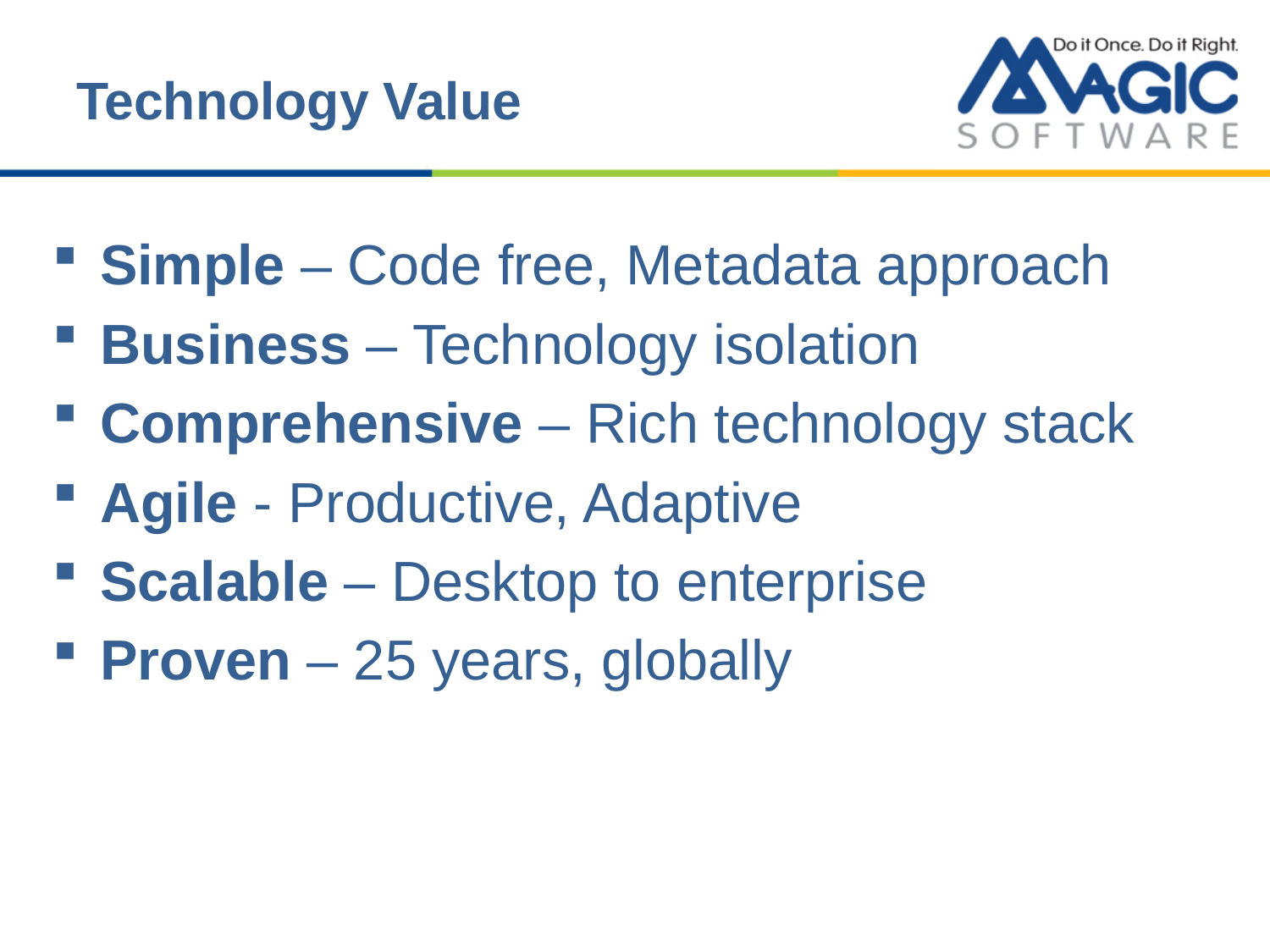

# Technology Value

Simple – Code free, Metadata approach
Business – Technology isolation
Comprehensive – Rich technology stack
Agile - Productive, Adaptive
Scalable – Desktop to enterprise
Proven – 25 years, globally